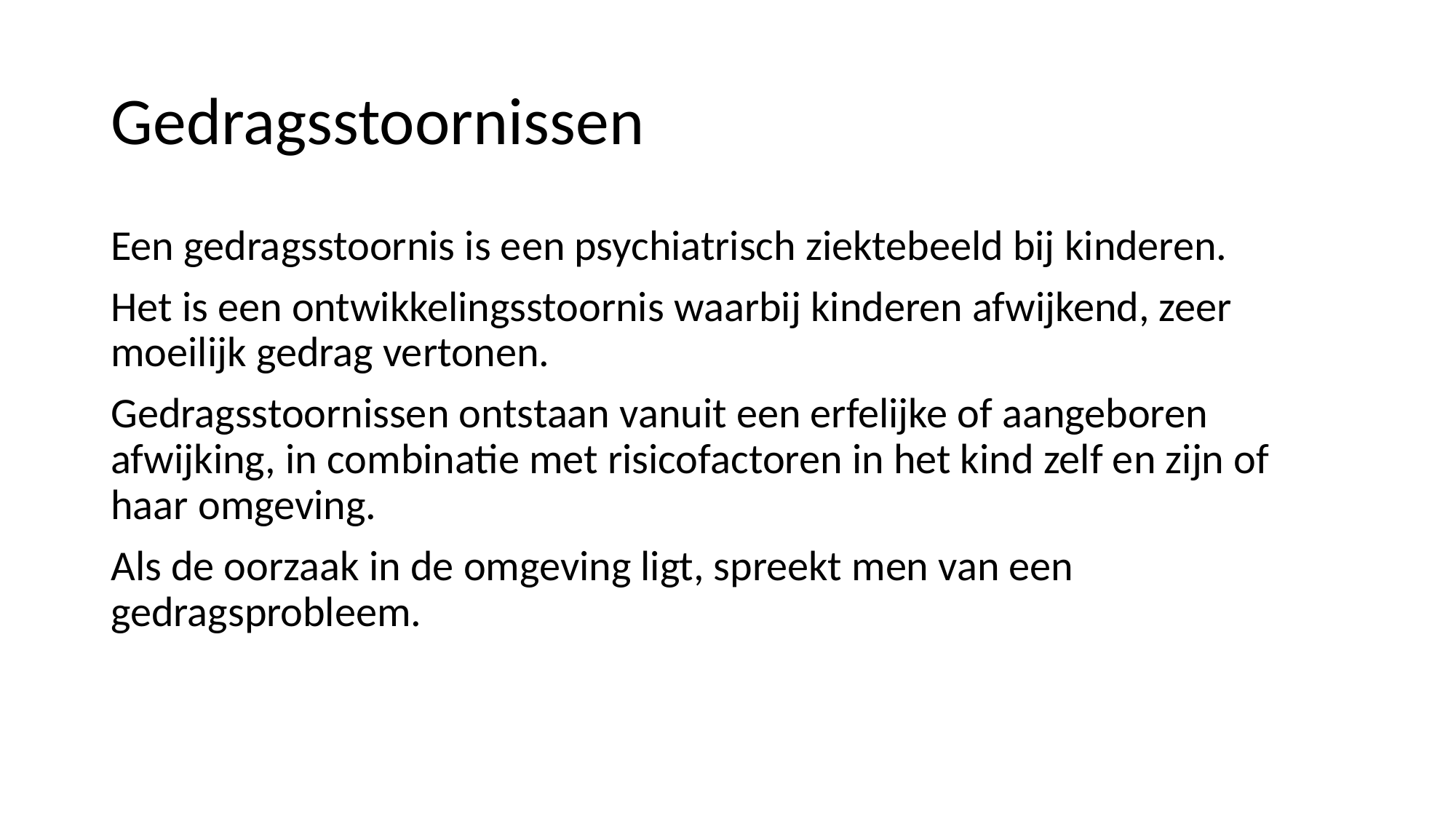

# Gedragsstoornissen
Een gedragsstoornis is een psychiatrisch ziektebeeld bij kinderen.
Het is een ontwikkelingsstoornis waarbij kinderen afwijkend, zeer moeilijk gedrag vertonen.
Gedragsstoornissen ontstaan vanuit een erfelijke of aangeboren afwijking, in combinatie met risicofactoren in het kind zelf en zijn of haar omgeving.
Als de oorzaak in de omgeving ligt, spreekt men van een gedragsprobleem.